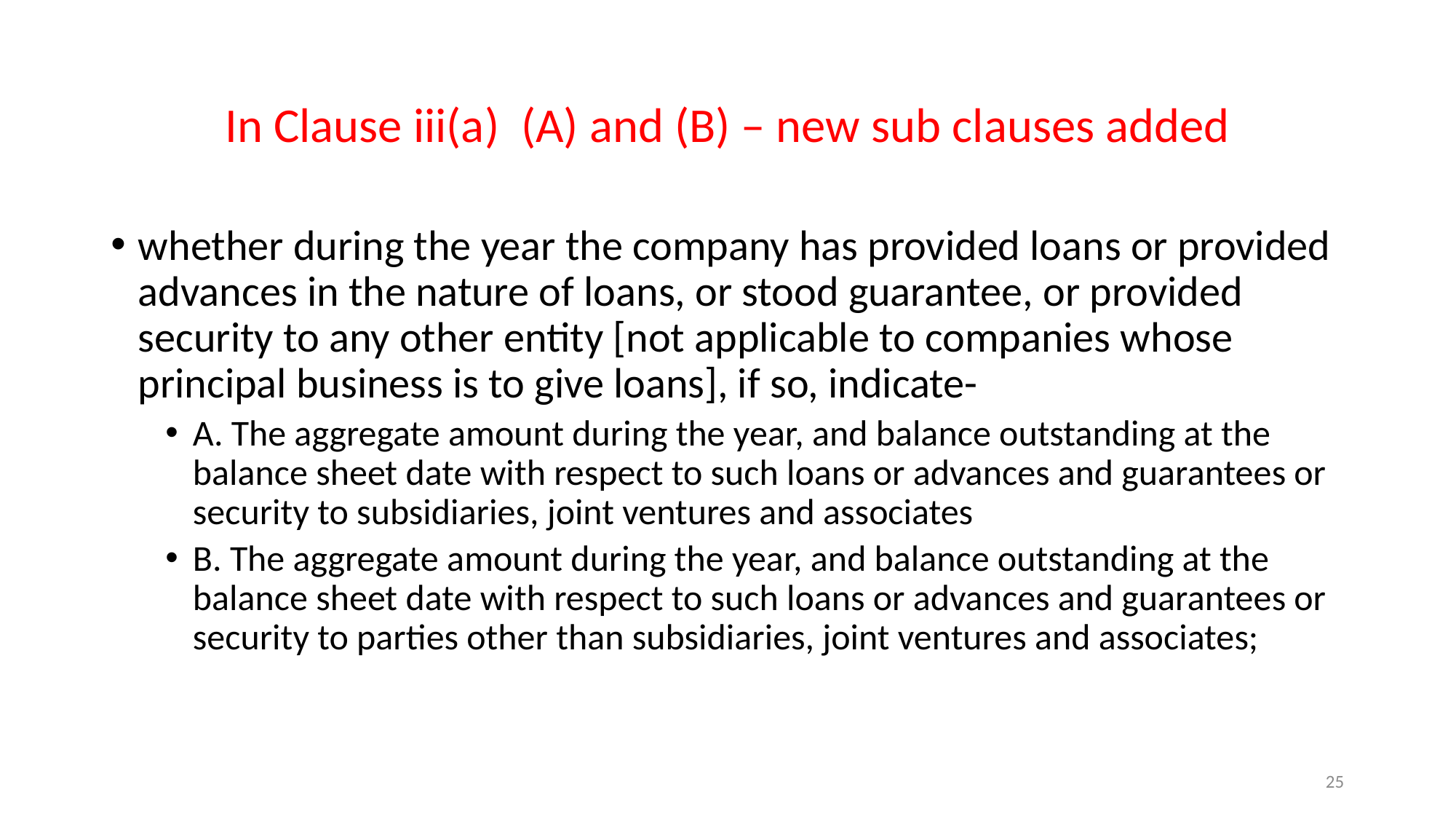

# In Clause iii(a)  (A) and (B) – new sub clauses added
whether during the year the company has provided loans or provided advances in the nature of loans, or stood guarantee, or provided security to any other entity [not applicable to companies whose principal business is to give loans], if so, indicate-
A. The aggregate amount during the year, and balance outstanding at the balance sheet date with respect to such loans or advances and guarantees or security to subsidiaries, joint ventures and associates
B. The aggregate amount during the year, and balance outstanding at the balance sheet date with respect to such loans or advances and guarantees or security to parties other than subsidiaries, joint ventures and associates;

25